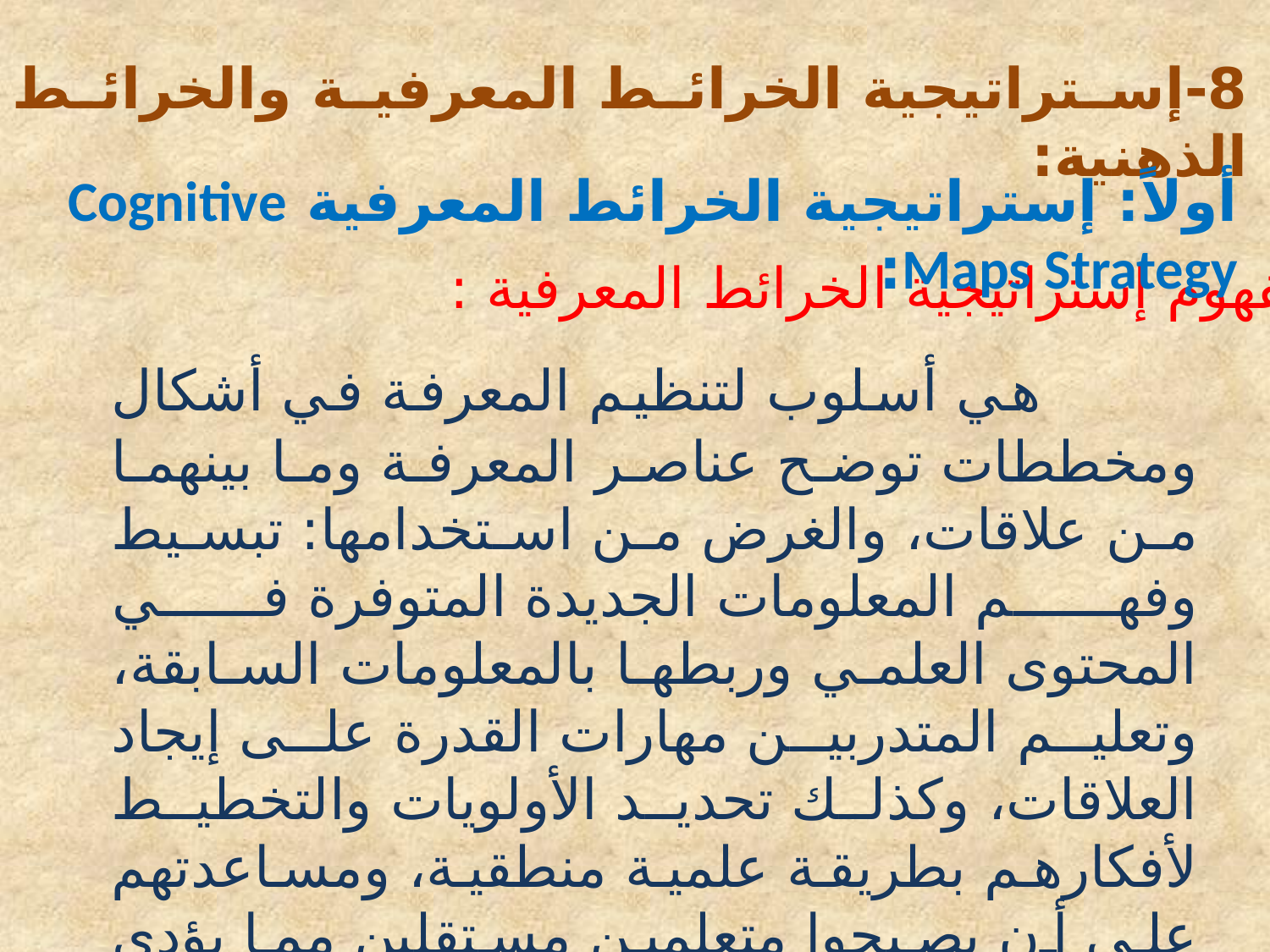

8-إستراتيجية الخرائط المعرفية والخرائط الذهنية:
أولاً: إستراتيجية الخرائط المعرفية Cognitive Maps Strategy:
مفهوم إستراتيجية الخرائط المعرفية :
       هي أسلوب لتنظيم المعرفة في أشكال ومخططات توضح عناصر المعرفة وما بينهما من علاقات، والغرض من استخدامها: تبسيط وفهم المعلومات الجديدة المتوفرة في المحتوى العلمي وربطها بالمعلومات السابقة، وتعليم المتدربين مهارات القدرة على إيجاد العلاقات، وكذلك تحديد الأولويات والتخطيط لأفكارهم بطريقة علمية منطقية، ومساعدتهم على أن يصبحوا متعلمين مستقلين مما يؤدي إلى تحسين التعلم.